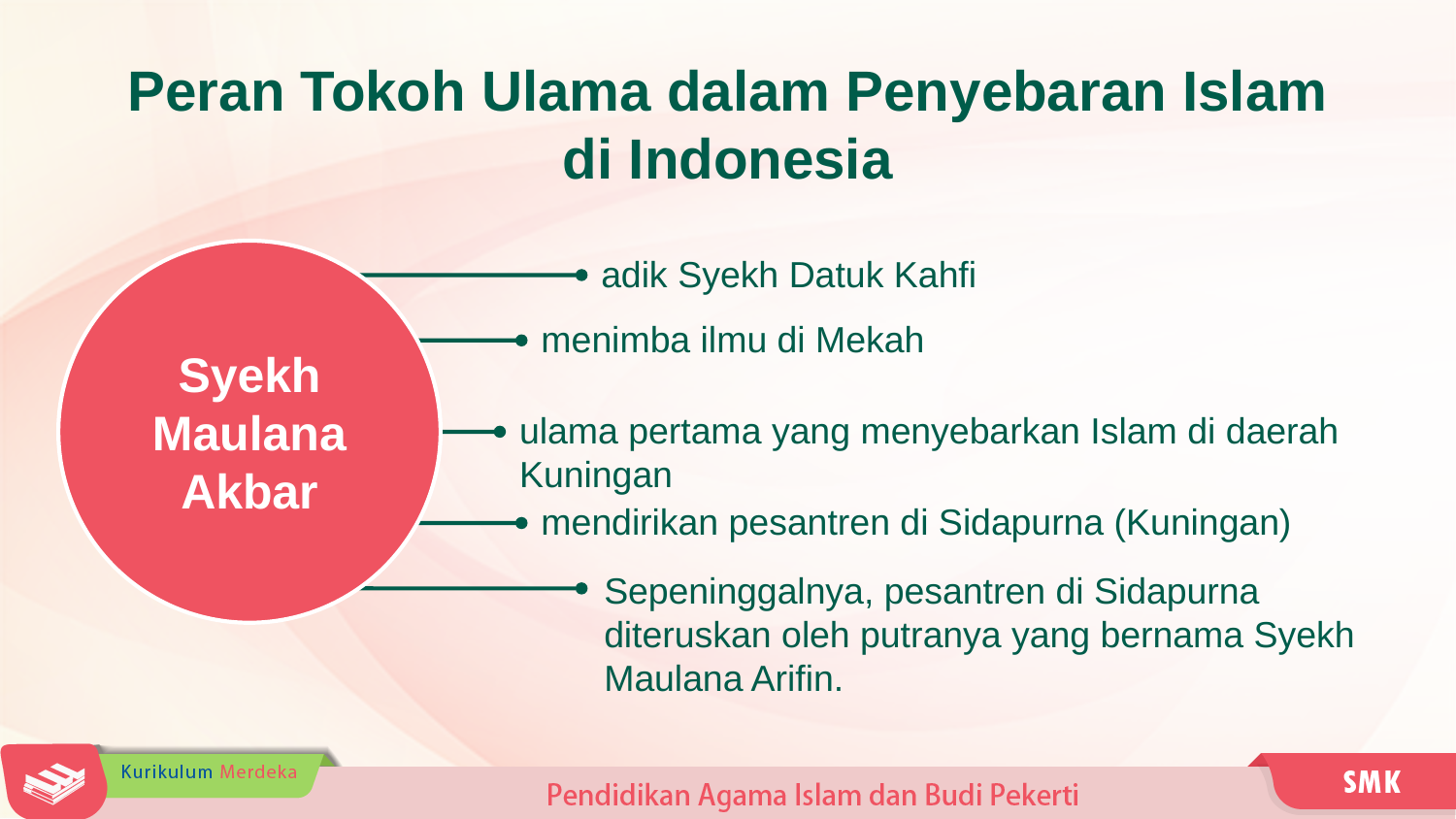

Peran Tokoh Ulama dalam Penyebaran Islam
di Indonesia
adik Syekh Datuk Kahfi
Syekh Maulana Akbar

menimba ilmu di Mekah

ulama pertama yang menyebarkan Islam di daerah Kuningan

mendirikan pesantren di Sidapurna (Kuningan)

Sepeninggalnya, pesantren di Sidapurna diteruskan oleh putranya yang bernama Syekh Maulana Arifin.